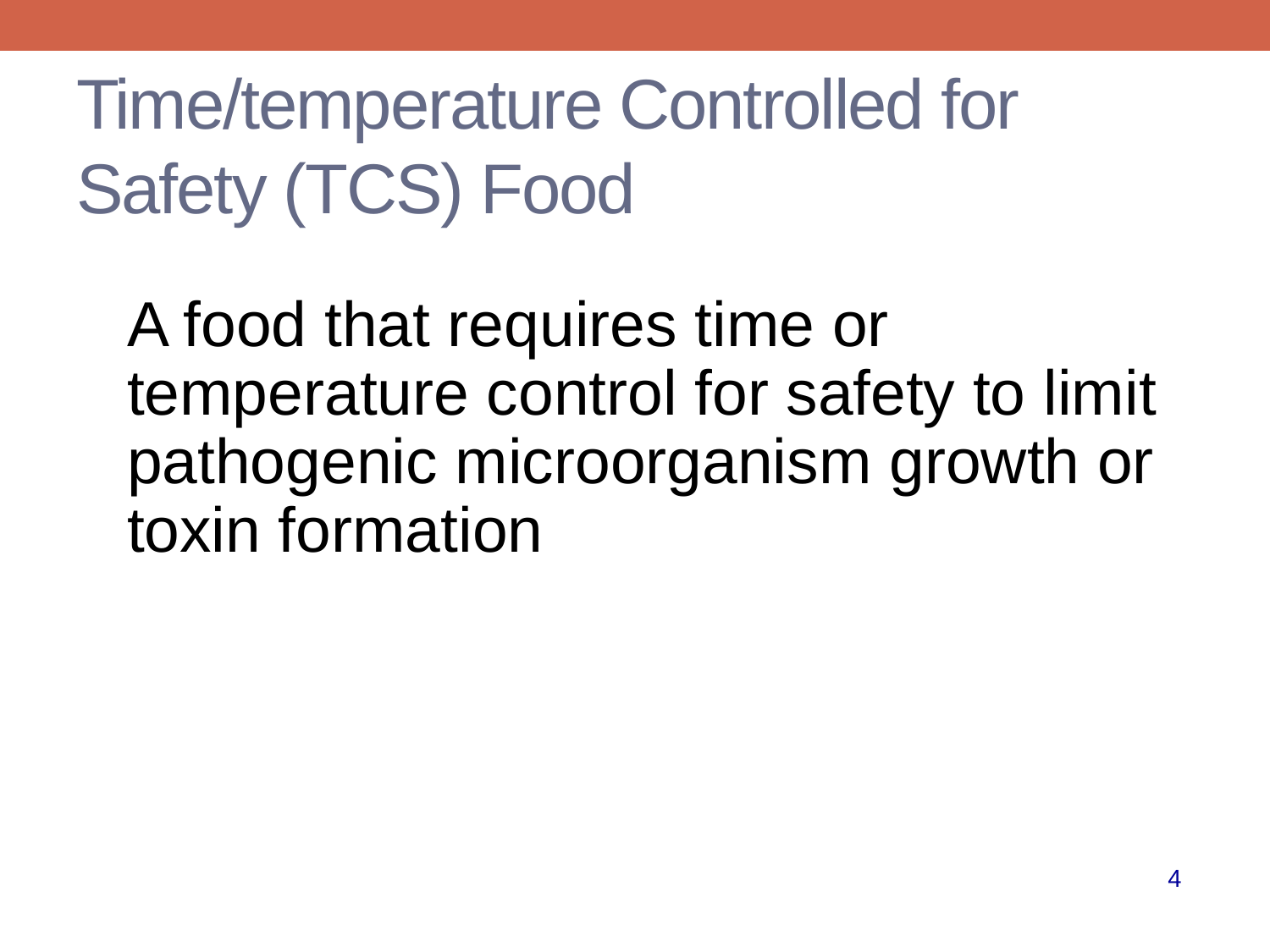

# Time/temperature Controlled for Safety (TCS) Food
A food that requires time or temperature control for safety to limit pathogenic microorganism growth or toxin formation

4